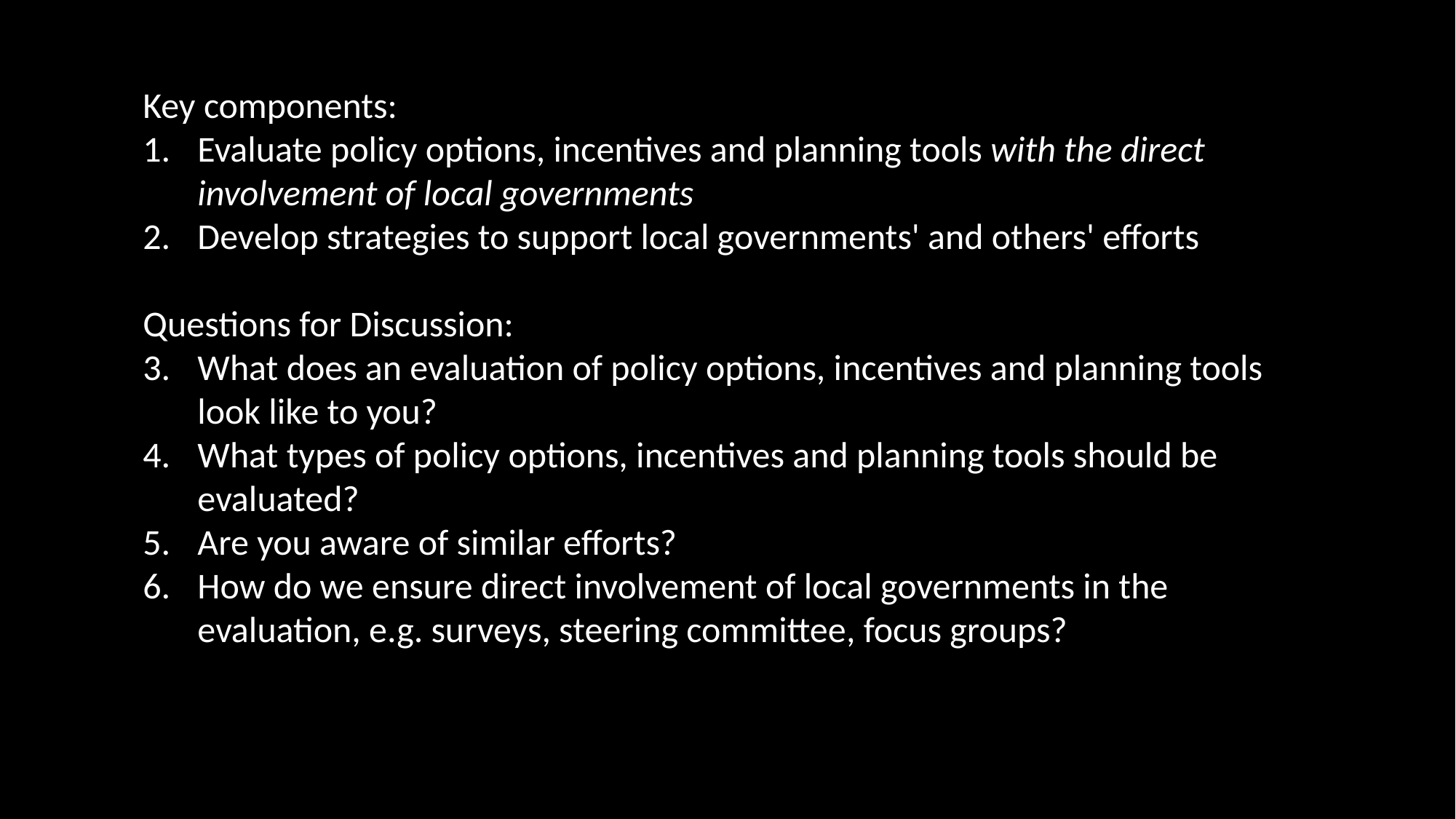

Key components:
Evaluate policy options, incentives and planning tools with the direct involvement of local governments
Develop strategies to support local governments' and others' efforts

Questions for Discussion:
What does an evaluation of policy options, incentives and planning tools look like to you?
What types of policy options, incentives and planning tools should be evaluated?
Are you aware of similar efforts?
How do we ensure direct involvement of local governments in the evaluation, e.g. surveys, steering committee, focus groups?